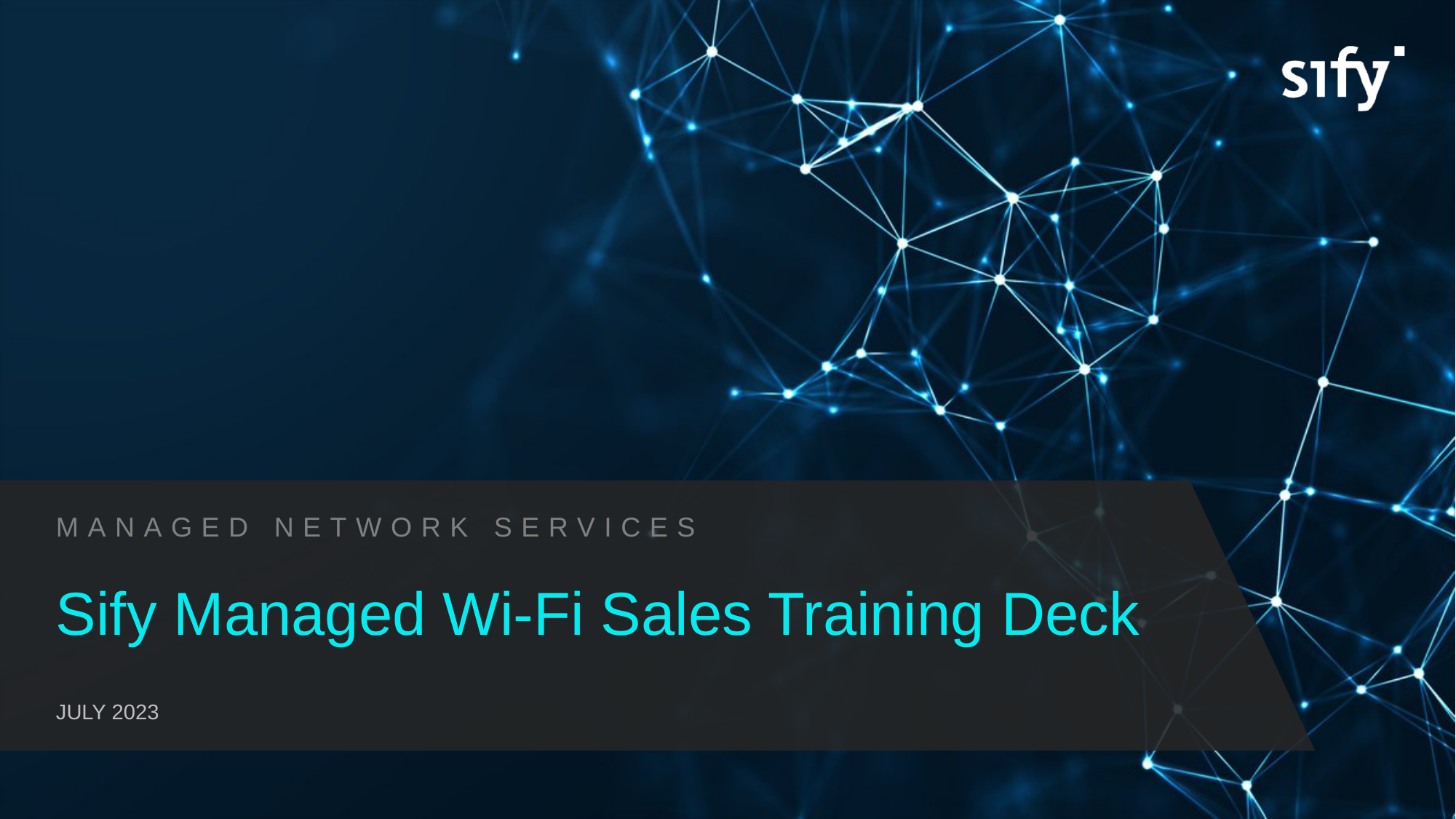

MANAGED Network SERVICEs
Sify Managed Wi-Fi Sales Training Deck
July 2023